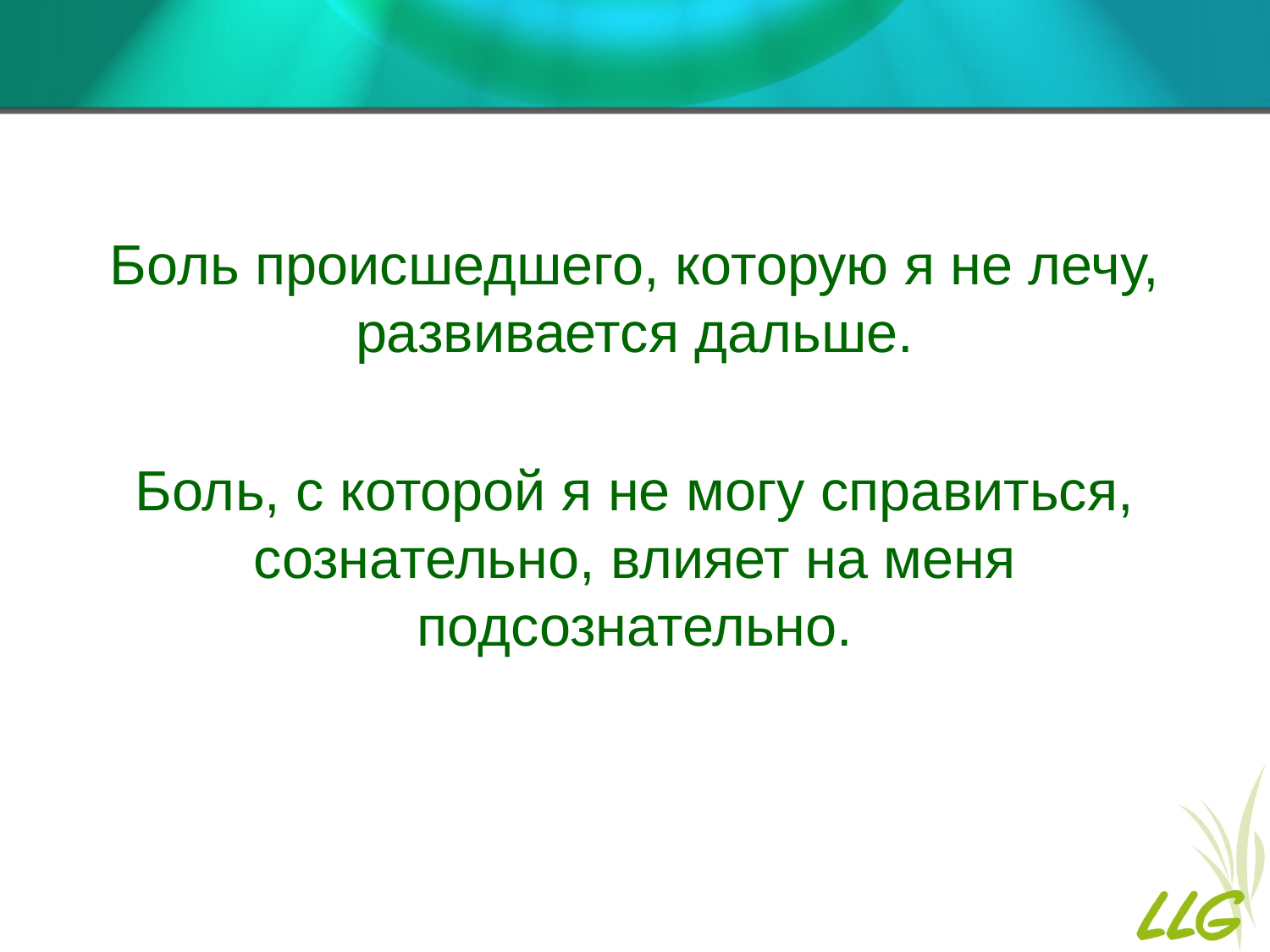

#
Боль происшедшего, которую я не лечу, развивается дальше.

Боль, с которой я не могу справиться, сознательно, влияет на меня подсознательно.